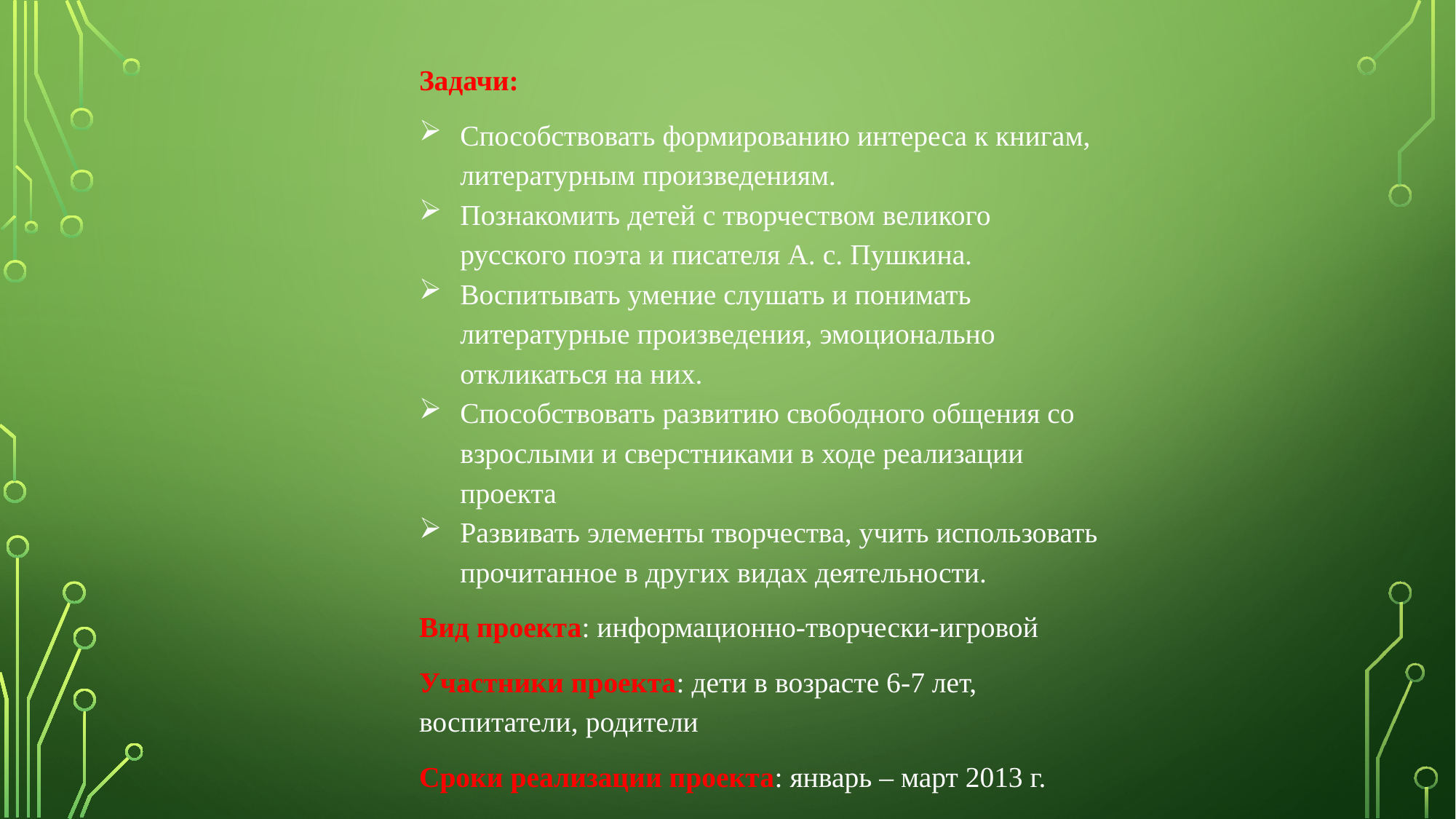

Задачи:
Способствовать формированию интереса к книгам, литературным произведениям.
Познакомить детей с творчеством великого русского поэта и писателя А. с. Пушкина.
Воспитывать умение слушать и понимать литературные произведения, эмоционально откликаться на них.
Способствовать развитию свободного общения со взрослыми и сверстниками в ходе реализации проекта
Развивать элементы творчества, учить использовать прочитанное в других видах деятельности.
Вид проекта: информационно-творчески-игровой
Участники проекта: дети в возрасте 6-7 лет, воспитатели, родители
Сроки реализации проекта: январь – март 2013 г.